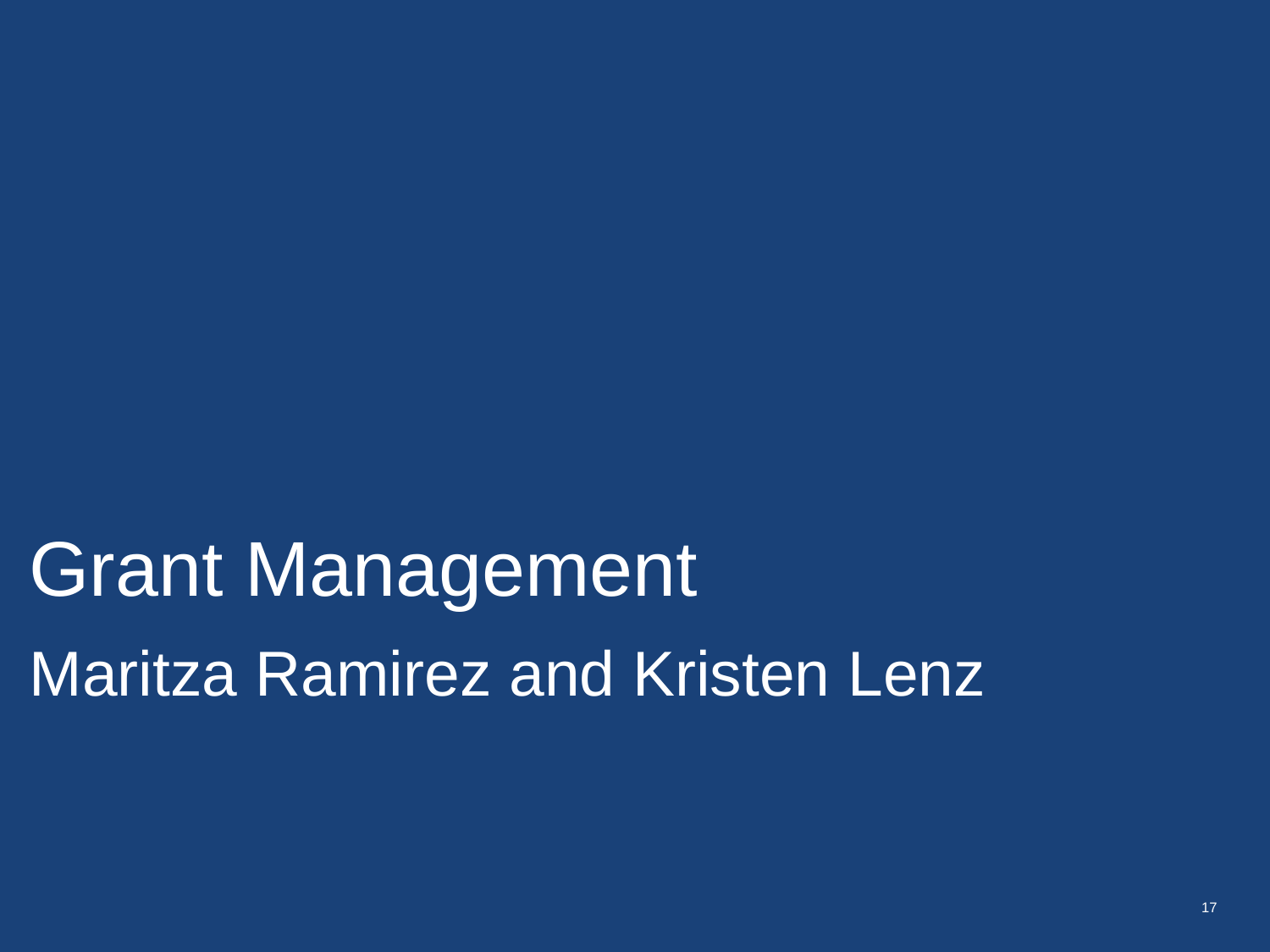

# Grant Management Maritza Ramirez and Kristen Lenz
17